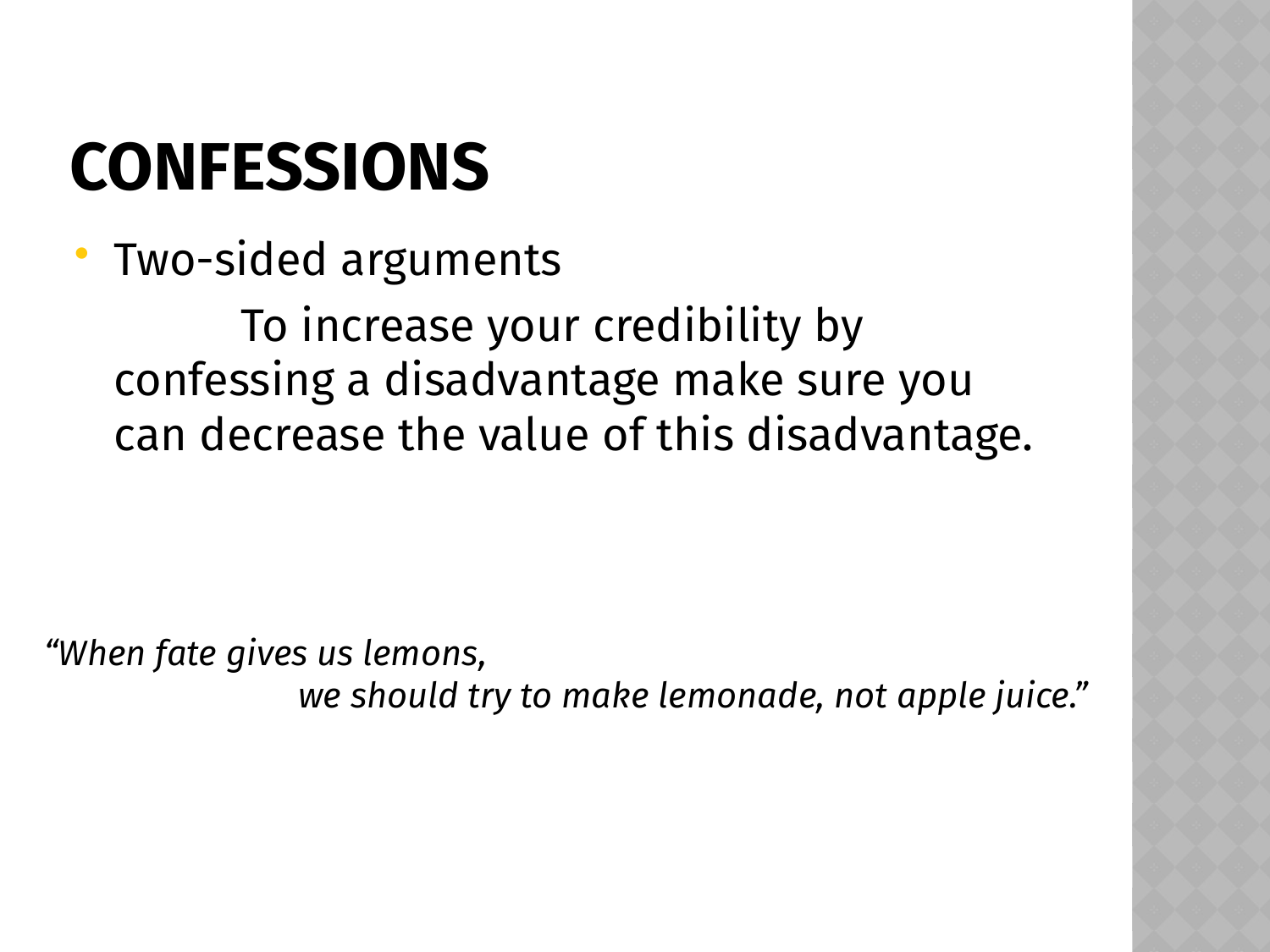

# Confessions
Two-sided arguments
		To increase your credibility by confessing a disadvantage make sure you can decrease the value of this disadvantage.
“When fate gives us lemons,
		we should try to make lemonade, not apple juice.”